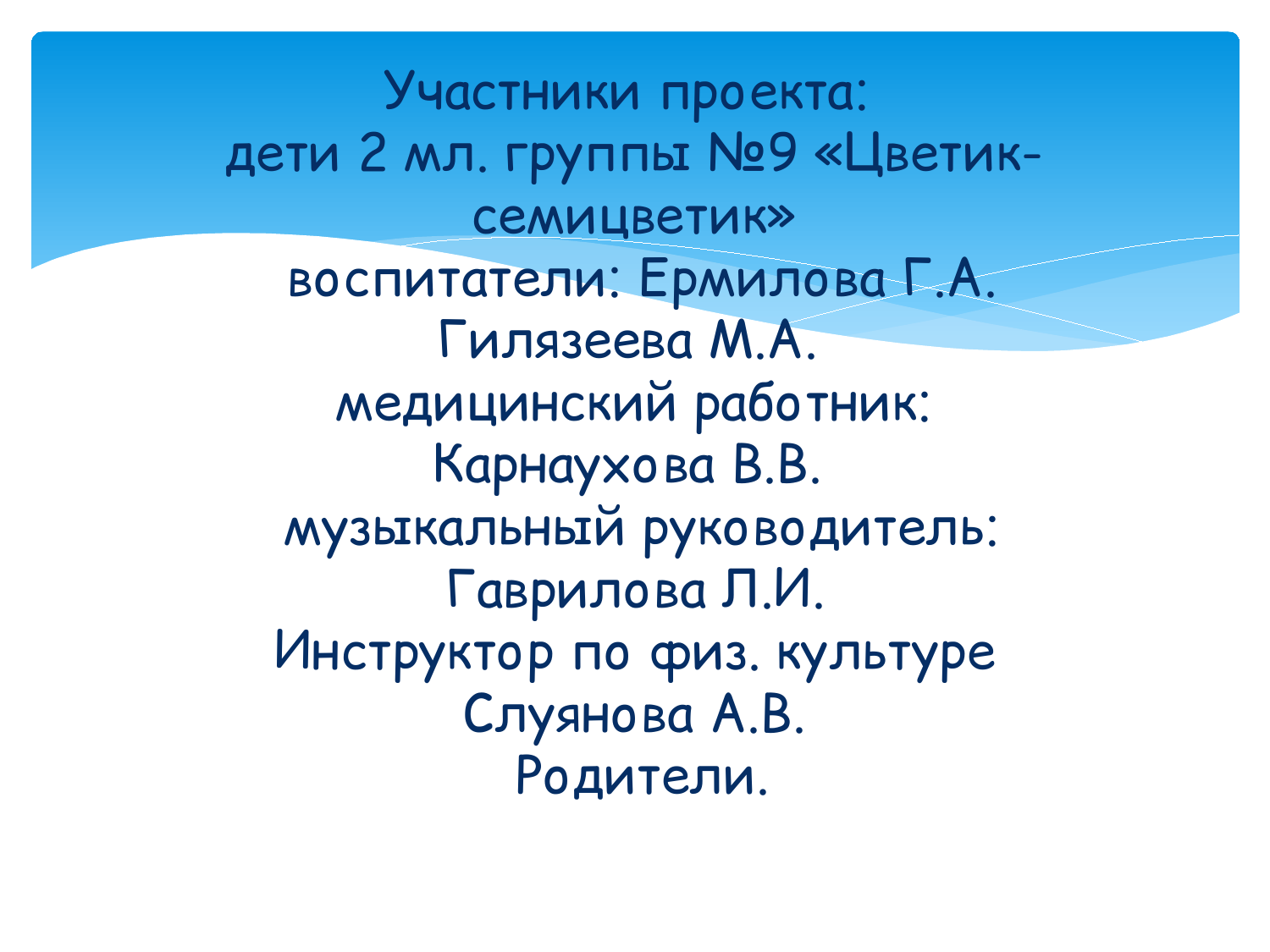

# Участники проекта: дети 2 мл. группы №9 «Цветик-семицветик» воспитатели: Ермилова Г.А. Гилязеева М.А. медицинский работник: Карнаухова В.В. музыкальный руководитель: Гаврилова Л.И. Инструктор по физ. культуре Слуянова А.В. Родители.